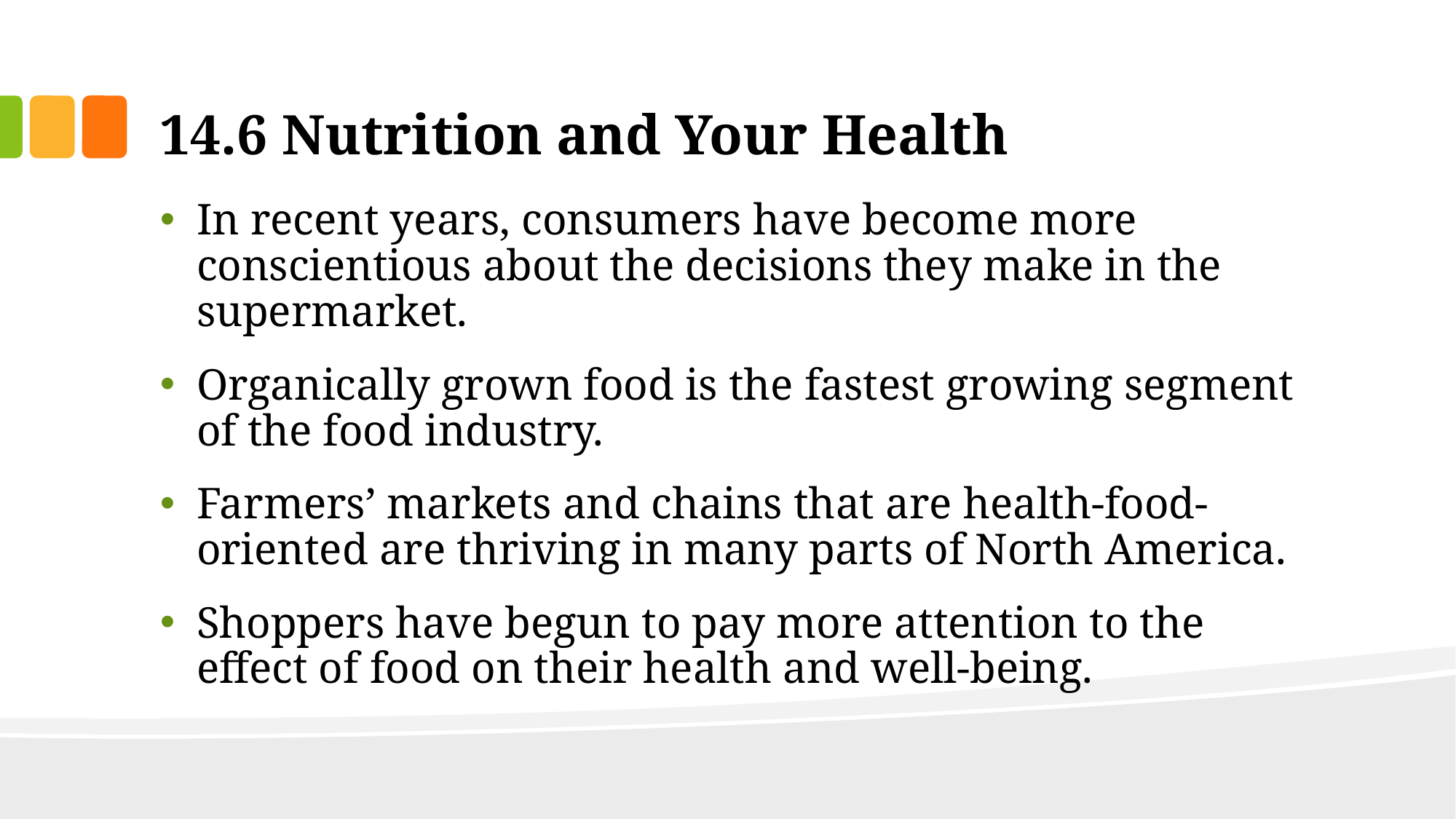

# 14.6 Nutrition and Your Health
In recent years, consumers have become more conscientious about the decisions they make in the supermarket.
Organically grown food is the fastest growing segment of the food industry.
Farmers’ markets and chains that are health-food-oriented are thriving in many parts of North America.
Shoppers have begun to pay more attention to the effect of food on their health and well-being.